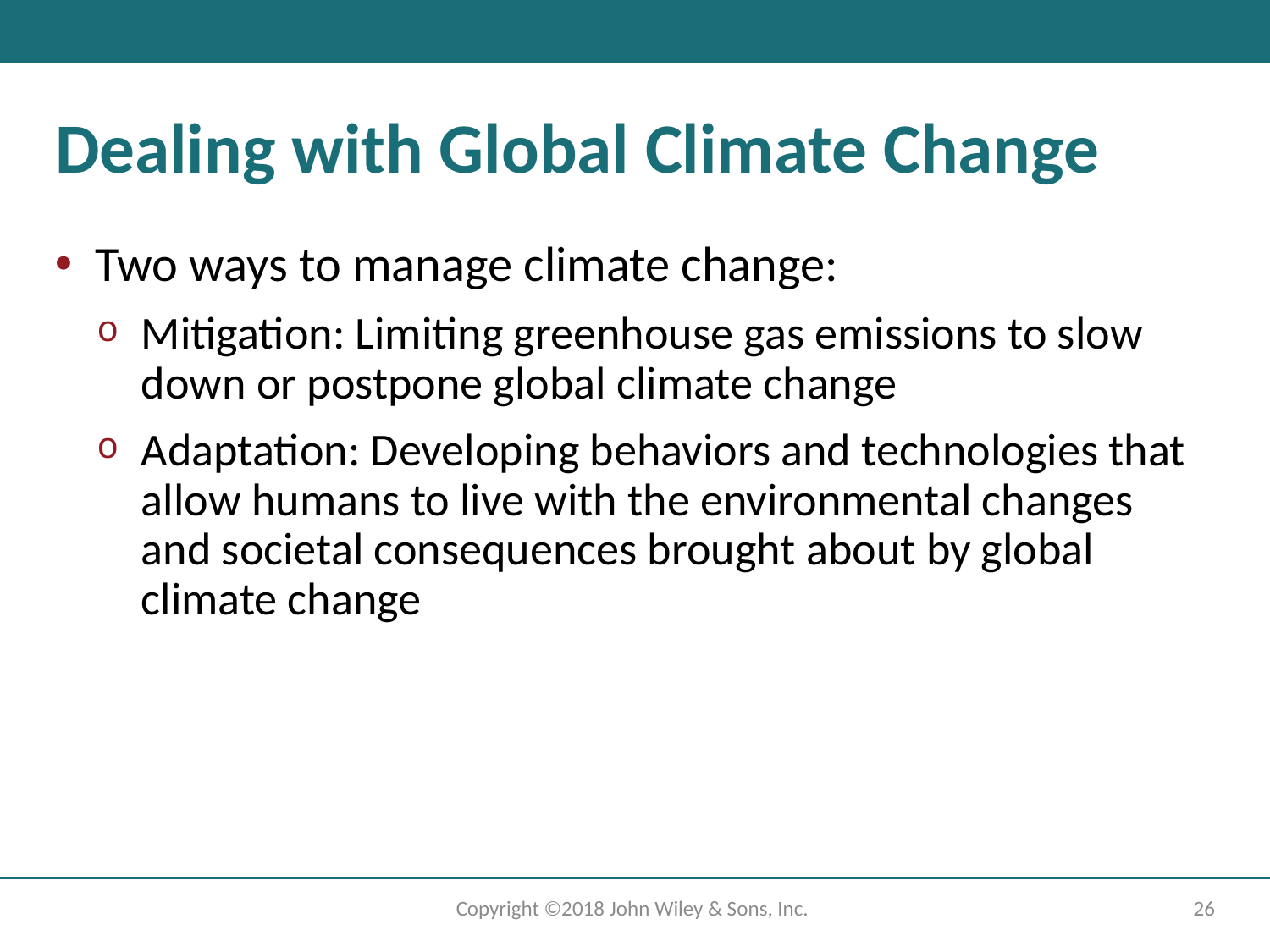

# Dealing with Global Climate Change
Two ways to manage climate change:
Mitigation: Limiting greenhouse gas emissions to slow down or postpone global climate change
Adaptation: Developing behaviors and technologies that allow humans to live with the environmental changes and societal consequences brought about by global climate change
Copyright ©2018 John Wiley & Sons, Inc.
26